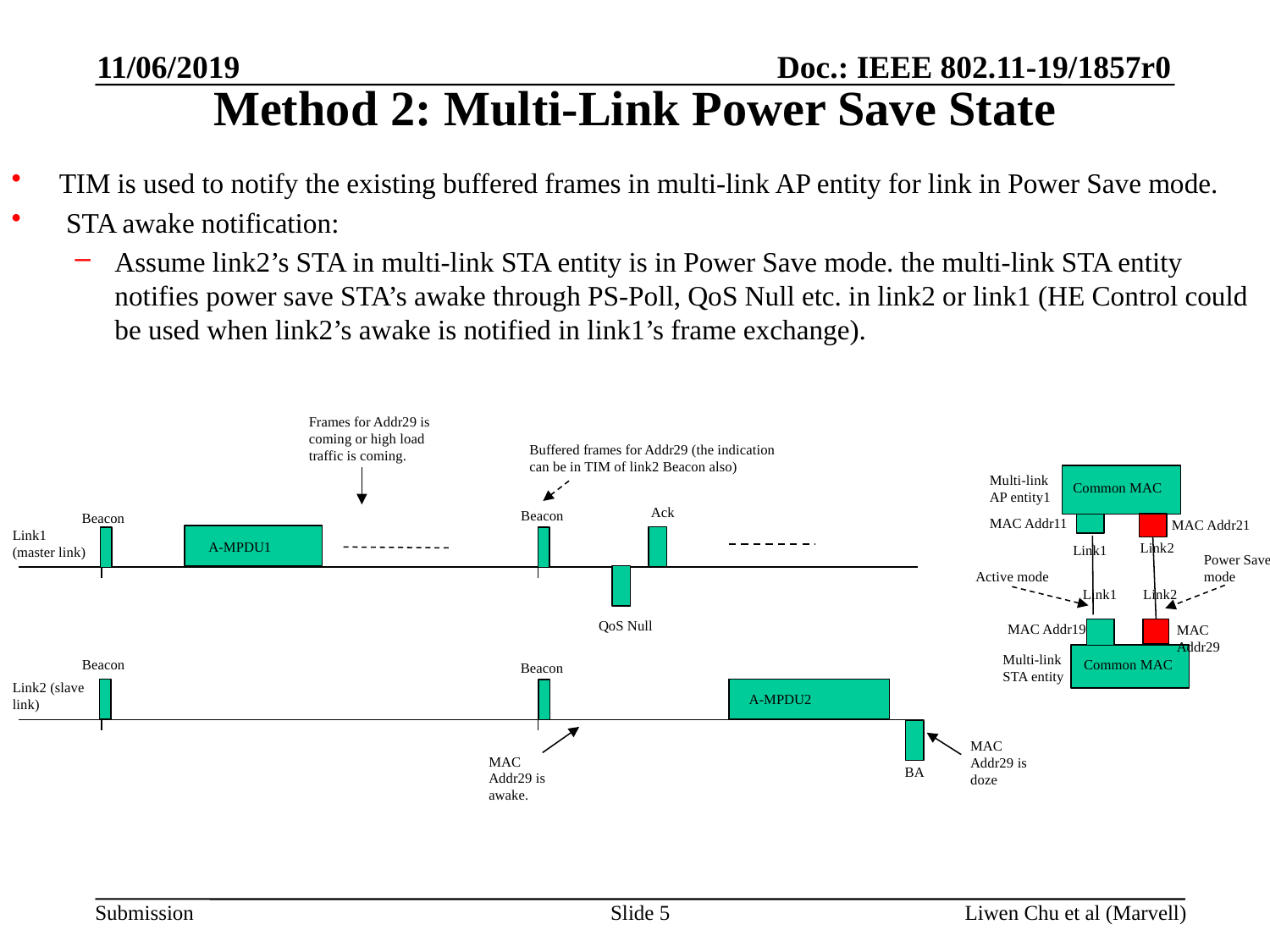

11/06/2019
# Method 2: Multi-Link Power Save State
TIM is used to notify the existing buffered frames in multi-link AP entity for link in Power Save mode.
 STA awake notification:
Assume link2’s STA in multi-link STA entity is in Power Save mode. the multi-link STA entity notifies power save STA’s awake through PS-Poll, QoS Null etc. in link2 or link1 (HE Control could be used when link2’s awake is notified in link1’s frame exchange).
Frames for Addr29 is coming or high load traffic is coming.
Buffered frames for Addr29 (the indication can be in TIM of link2 Beacon also)
Multi-link AP entity1

Common MAC
Ack
Beacon
Beacon
MAC Addr11
MAC Addr21

Link1 (master link)

A-MPDU1
Link2
Link1
Power Save mode
Active mode

Link2
Link1
QoS Null
MAC Addr19
MAC Addr29

Multi-link STA entity

Beacon
Common MAC
Beacon
Link2 (slave link)

A-MPDU2

MAC Addr29 is doze
MAC Addr29 is awake.
BA
Slide 5
Liwen Chu et al (Marvell)